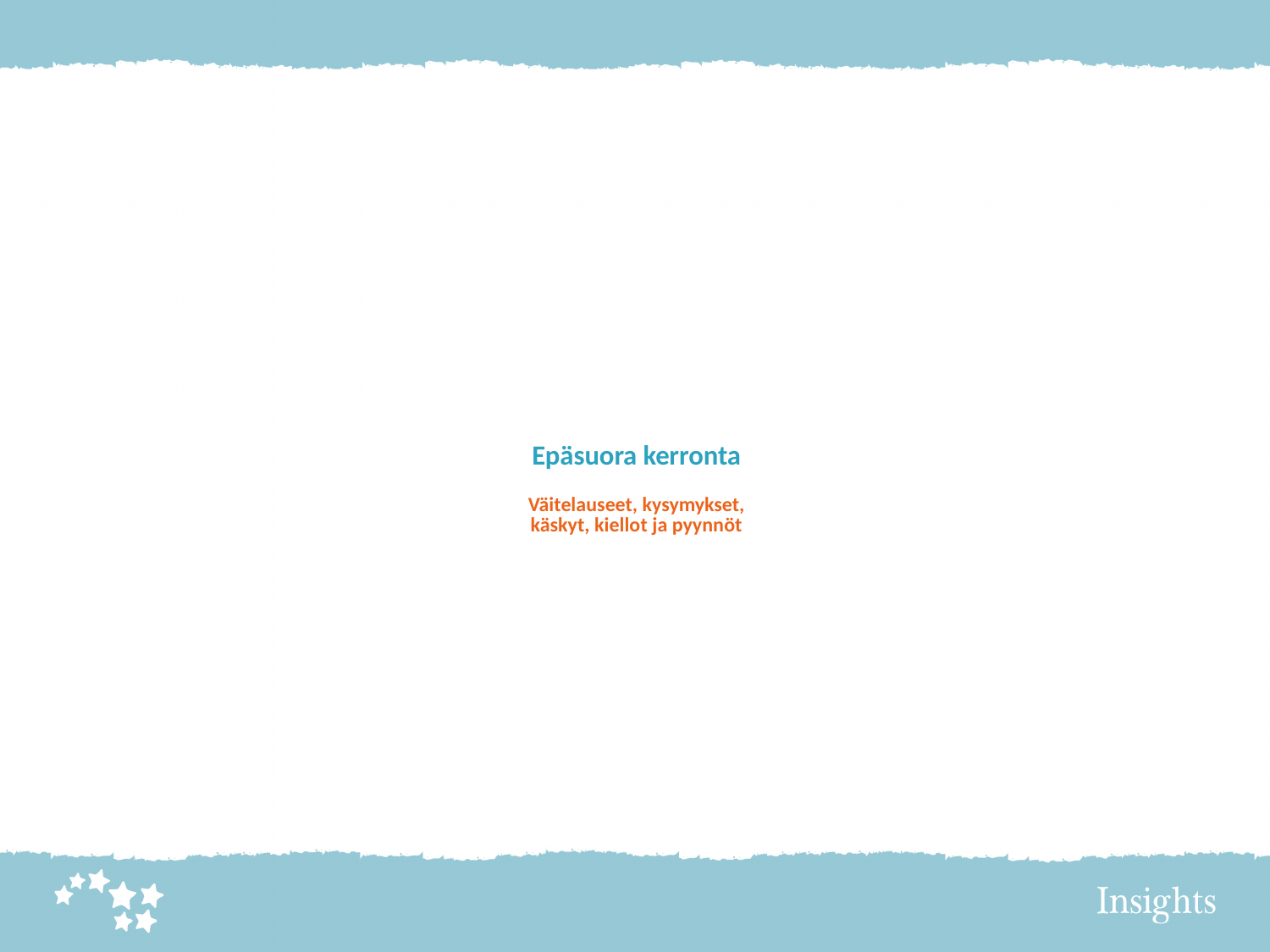

# Epäsuora kerronta Väitelauseet, kysymykset, käskyt, kiellot ja pyynnöt